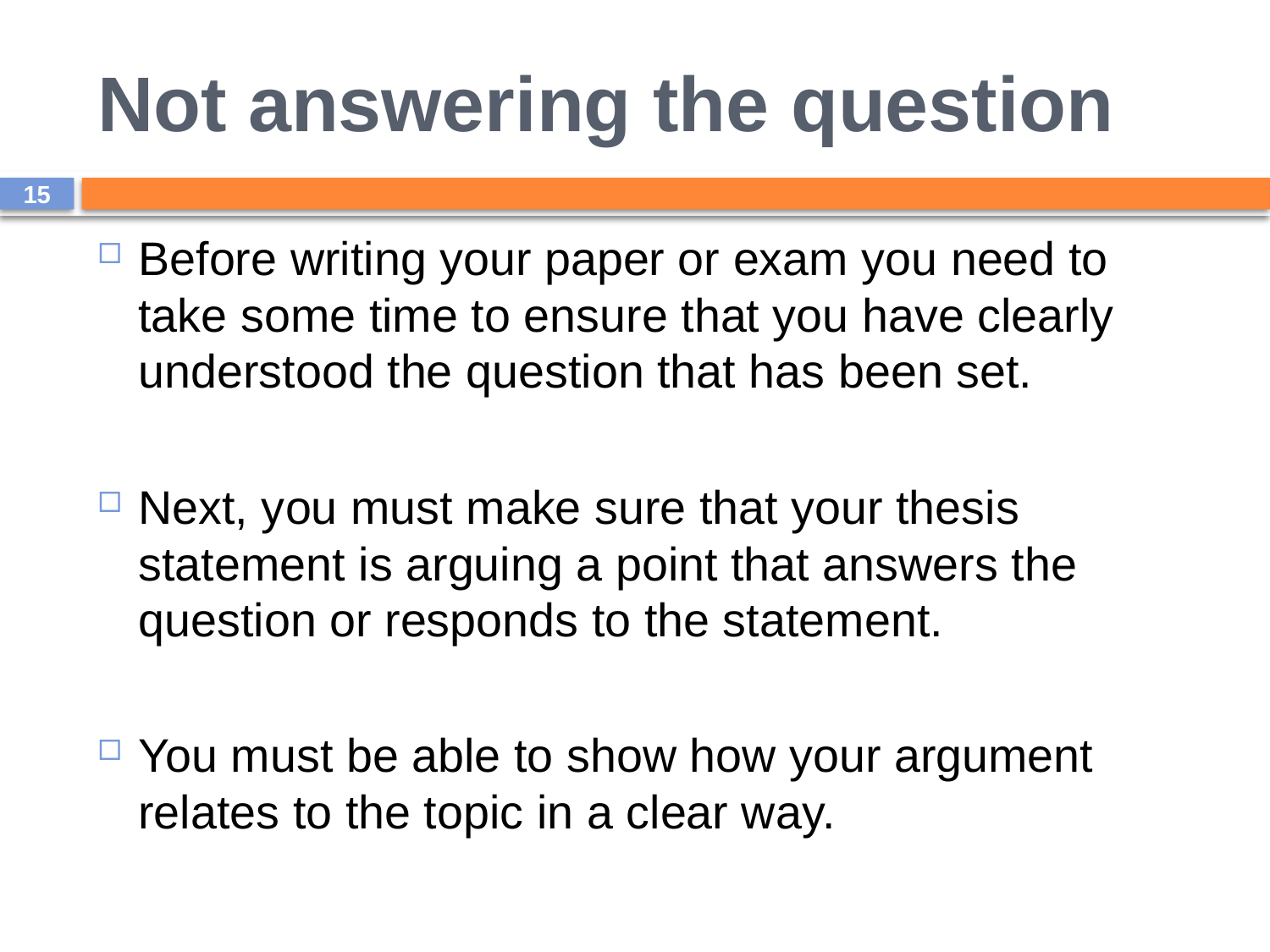

# Not answering the question
15
Before writing your paper or exam you need to take some time to ensure that you have clearly understood the question that has been set.

Next, you must make sure that your thesis statement is arguing a point that answers the question or responds to the statement.

You must be able to show how your argument relates to the topic in a clear way.